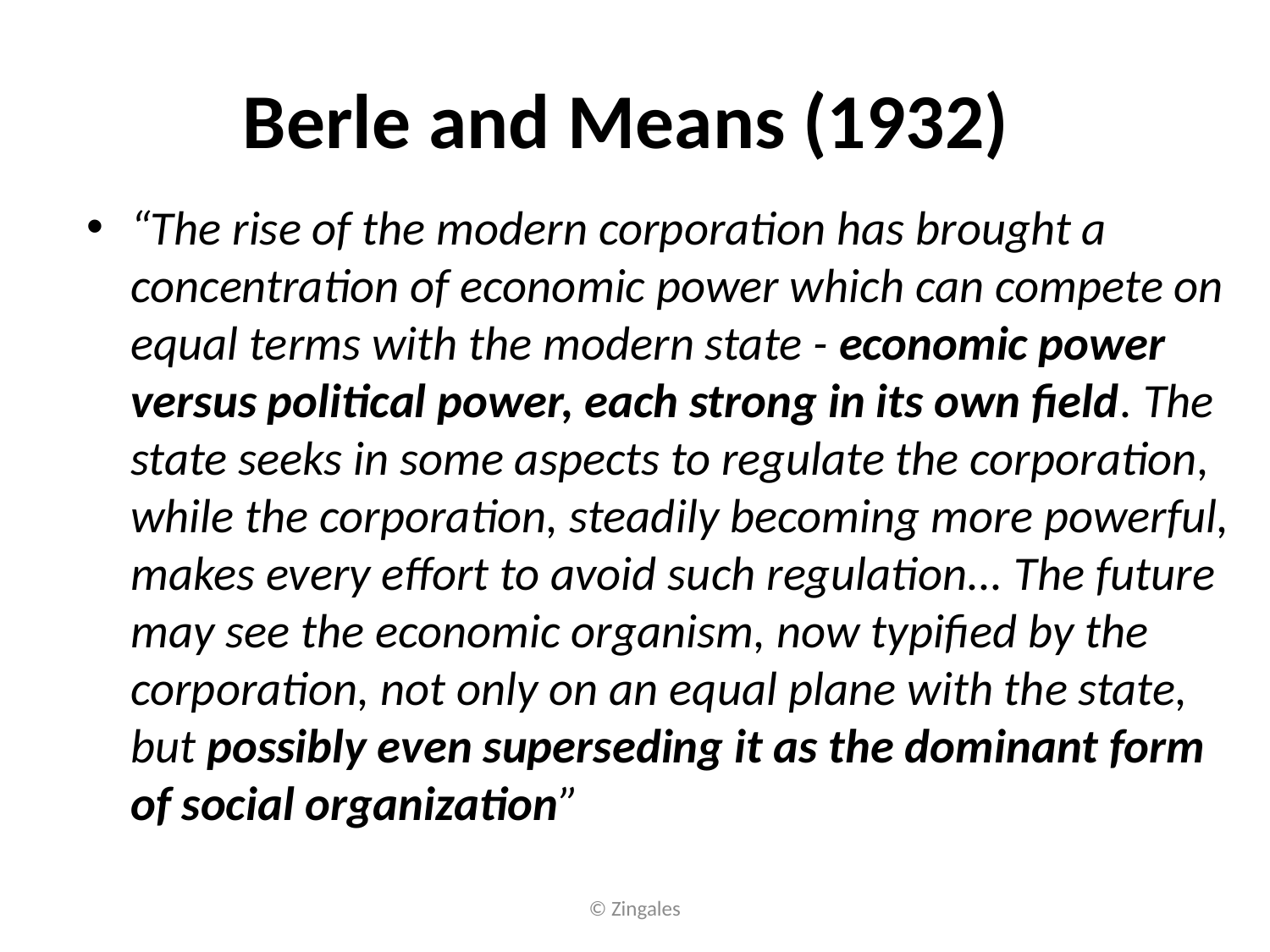

# Berle and Means (1932)
“The rise of the modern corporation has brought a concentration of economic power which can compete on equal terms with the modern state - economic power versus political power, each strong in its own field. The state seeks in some aspects to regulate the corporation, while the corporation, steadily becoming more powerful, makes every effort to avoid such regulation... The future may see the economic organism, now typified by the corporation, not only on an equal plane with the state, but possibly even superseding it as the dominant form of social organization”
© Zingales